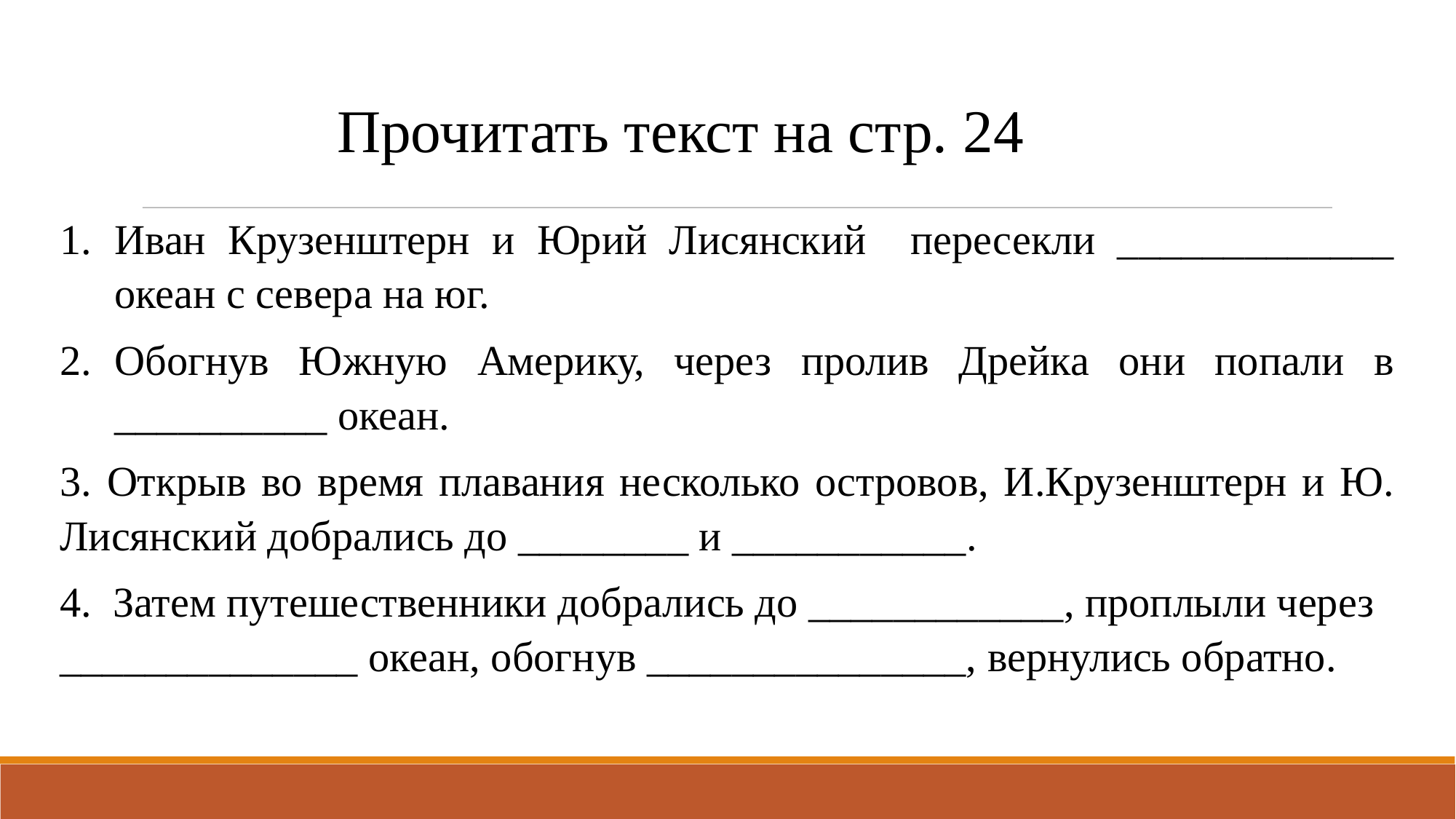

Прочитать текст на стр. 24
Иван Крузенштерн и Юрий Лисянский  пересекли _____________ океан с севера на юг.
Обогнув Южную Америку, через пролив Дрейка они попали в __________ океан.
3. Открыв во время плавания несколько островов, И.Крузенштерн и Ю. Лисянский добрались до ________ и ___________.
4.  Затем путешественники добрались до ____________, проплыли через ______________ океан, обогнув _______________, вернулись обратно.